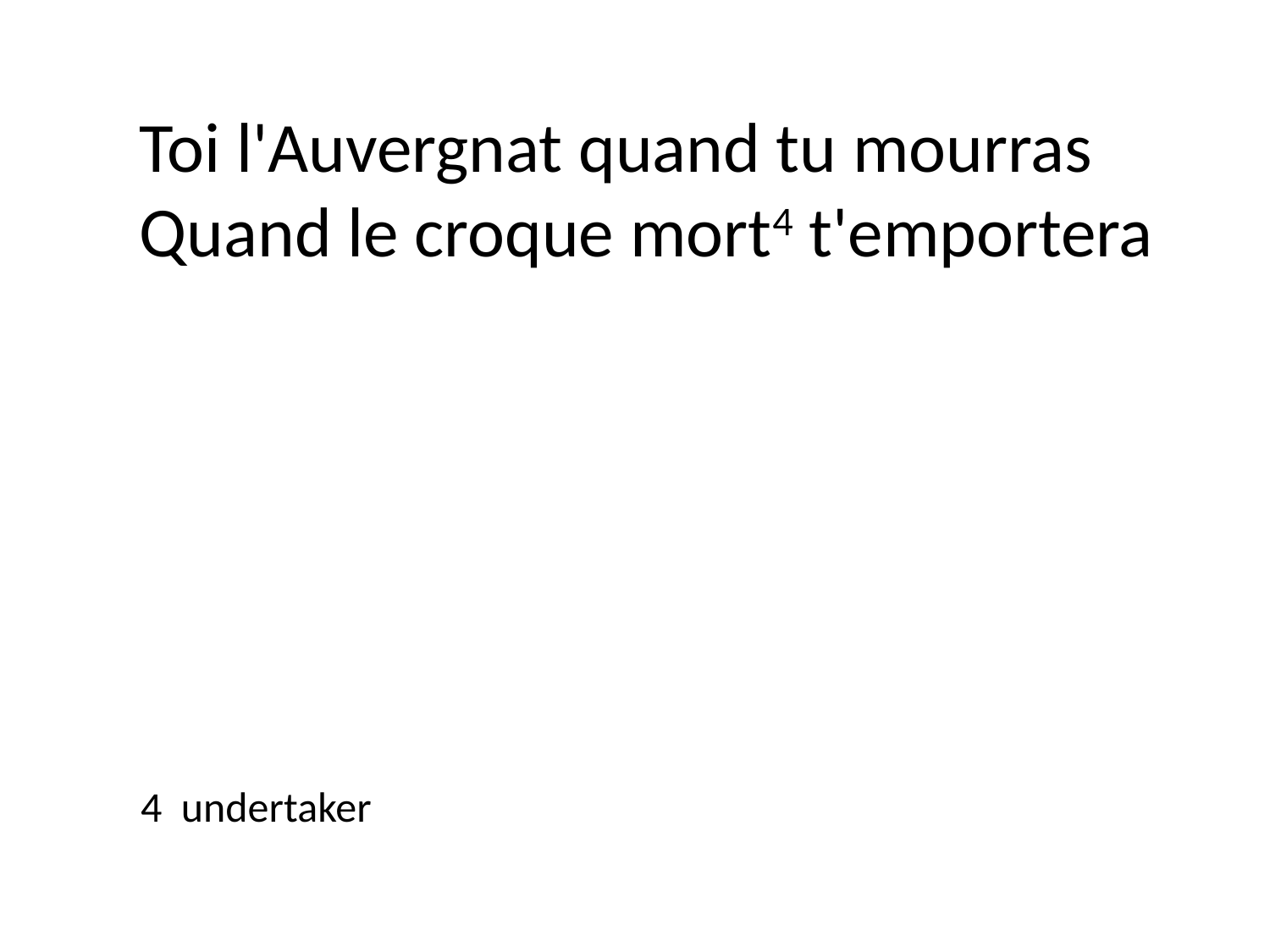

Toi l'Auvergnat quand tu mourras
Quand le croque mort4 t'emportera
4  undertaker